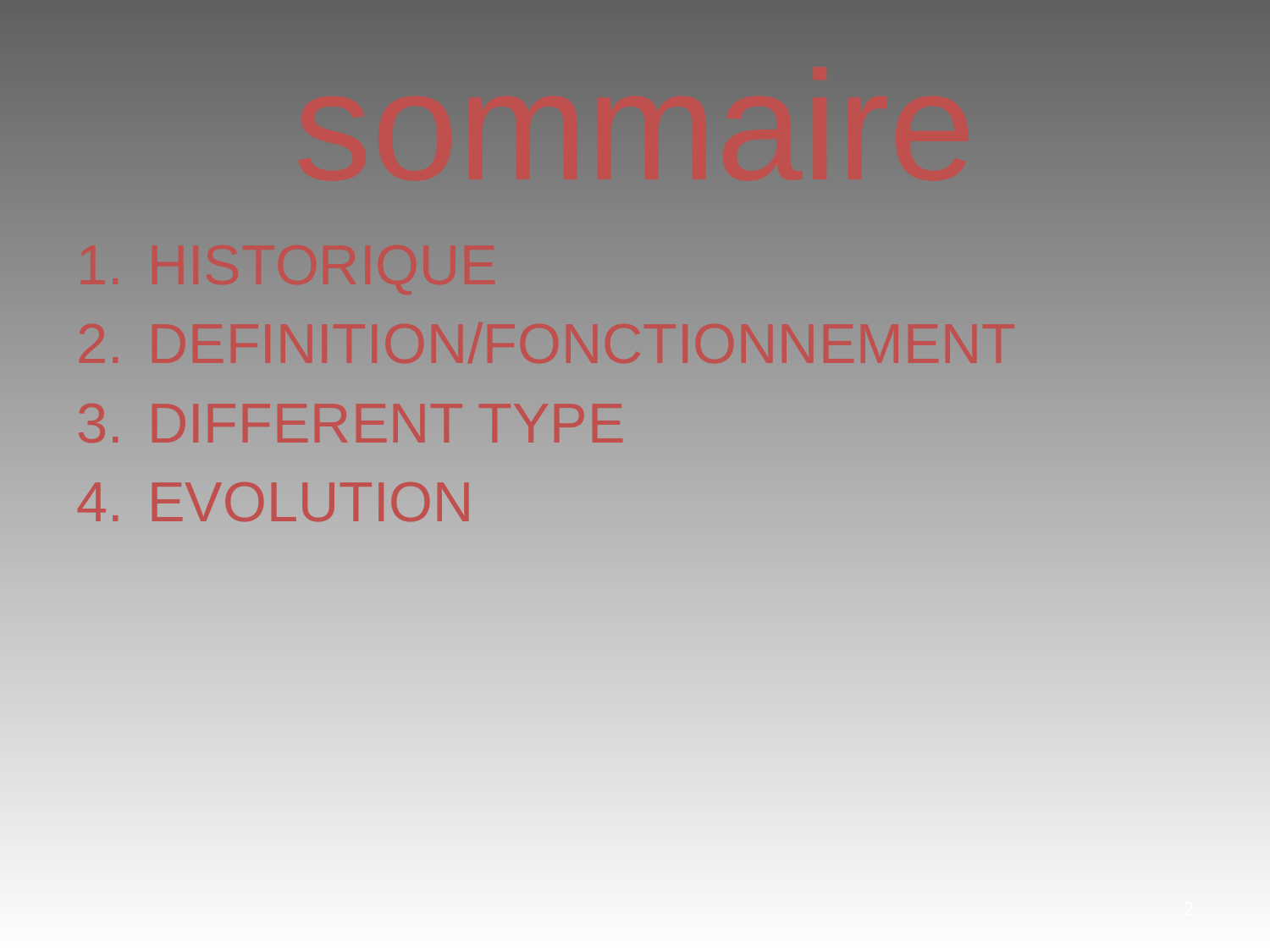

# sommaire
HISTORIQUE
DEFINITION/FONCTIONNEMENT
DIFFERENT TYPE
EVOLUTION

2